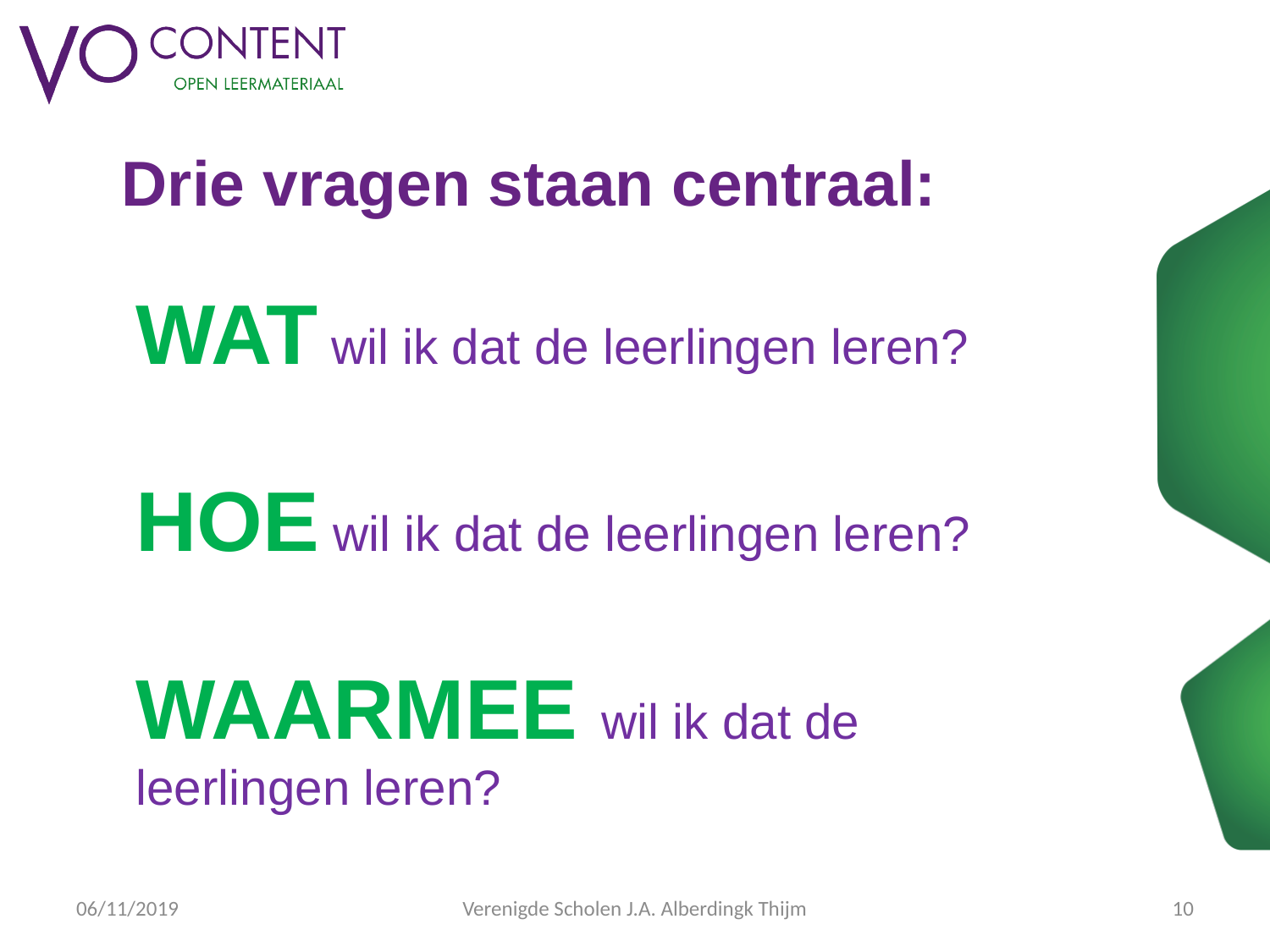

# Drie vragen staan centraal:
WAT wil ik dat de leerlingen leren?

HOE wil ik dat de leerlingen leren?

WAARMEE wil ik dat de leerlingen leren?

06/11/2019
Verenigde Scholen J.A. Alberdingk Thijm
10